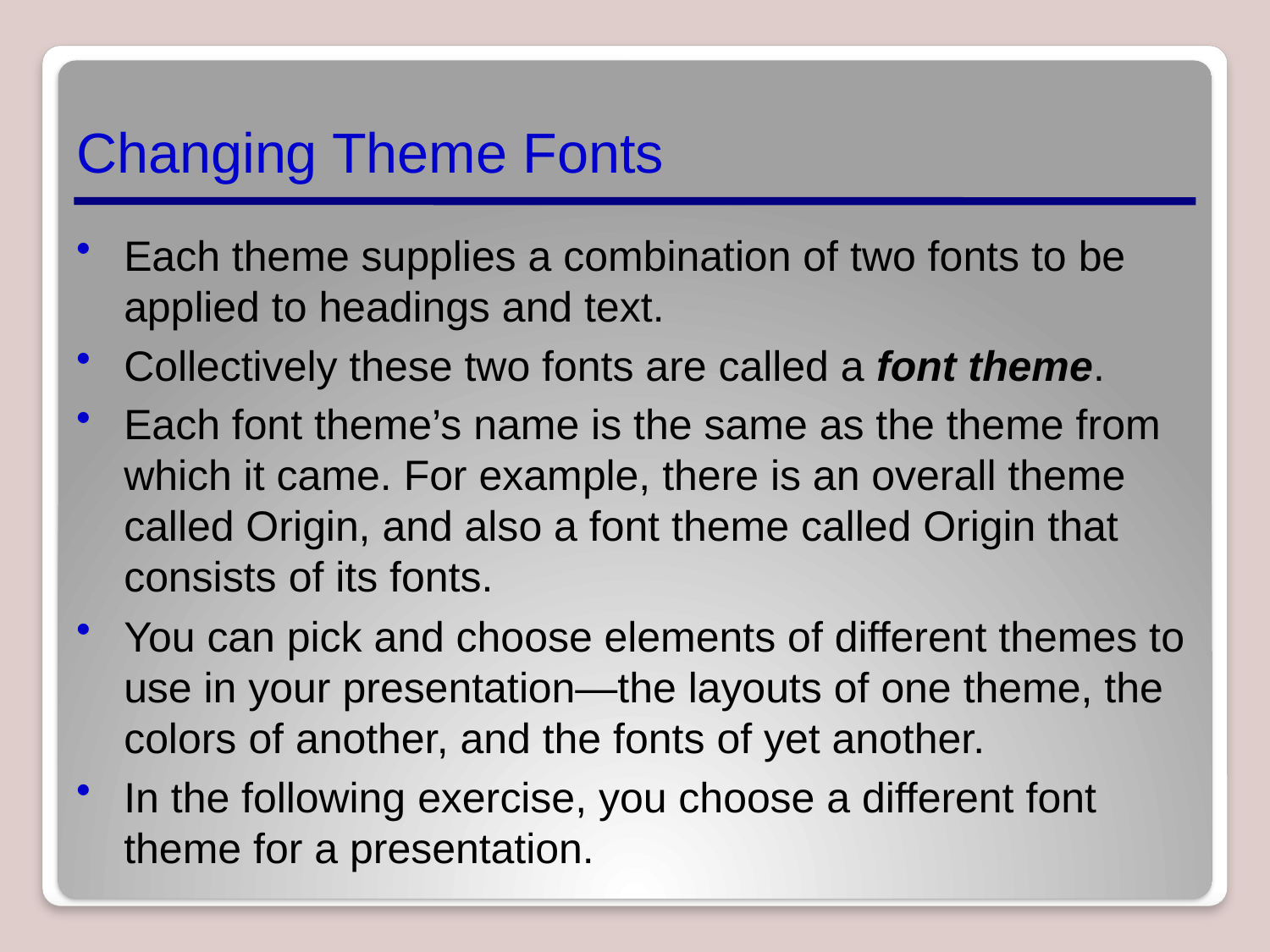

# Changing Theme Fonts
Each theme supplies a combination of two fonts to be applied to headings and text.
Collectively these two fonts are called a font theme.
Each font theme’s name is the same as the theme from which it came. For example, there is an overall theme called Origin, and also a font theme called Origin that consists of its fonts.
You can pick and choose elements of different themes to use in your presentation—the layouts of one theme, the colors of another, and the fonts of yet another.
In the following exercise, you choose a different font theme for a presentation.